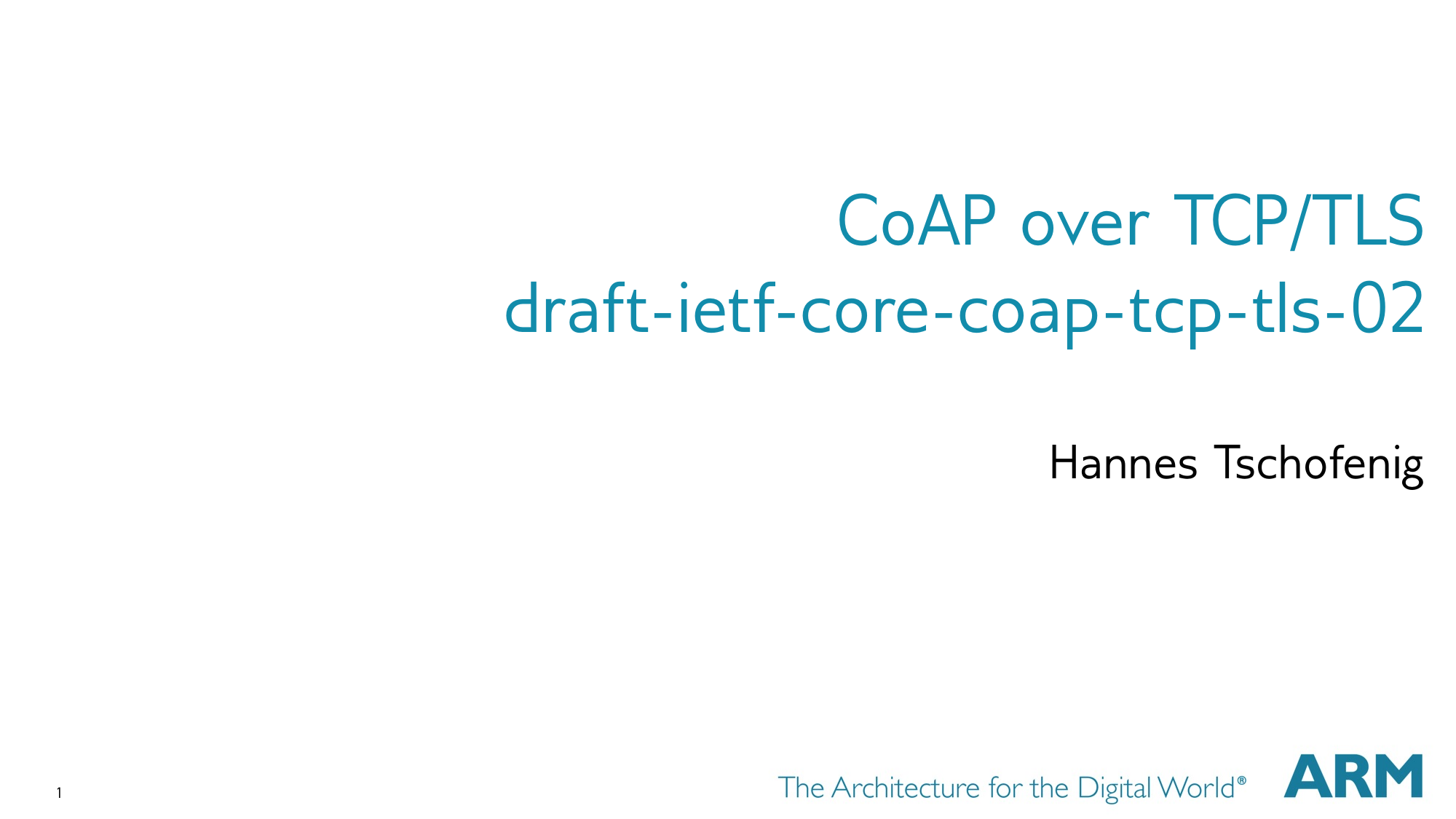

# CoAP over TCP/TLS draft-ietf-core-coap-tcp-tls-02
Hannes Tschofenig